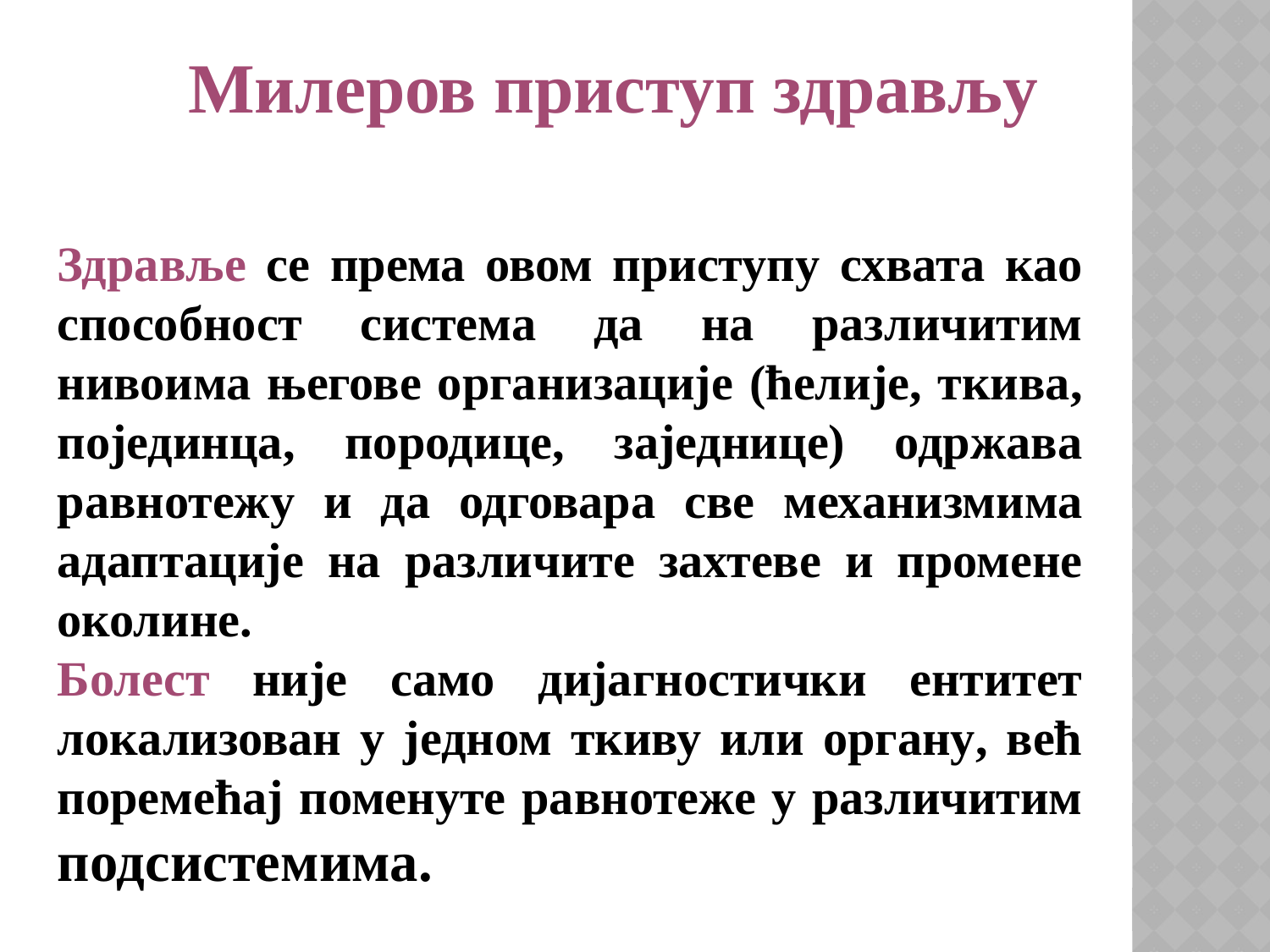

Милеров приступ здрављу
Здравље се према овом приступу схвата као способност система да на различитим нивоима његове организације (ћелије, ткива, појединца, породице, заједнице) одржава равнотежу и да одговара све механизмима адаптације на различите захтеве и промене околине.
Болест није само дијагностички ентитет локализован у једном ткиву или органу, већ поремећај поменуте равнотеже у различитим подсистемима.